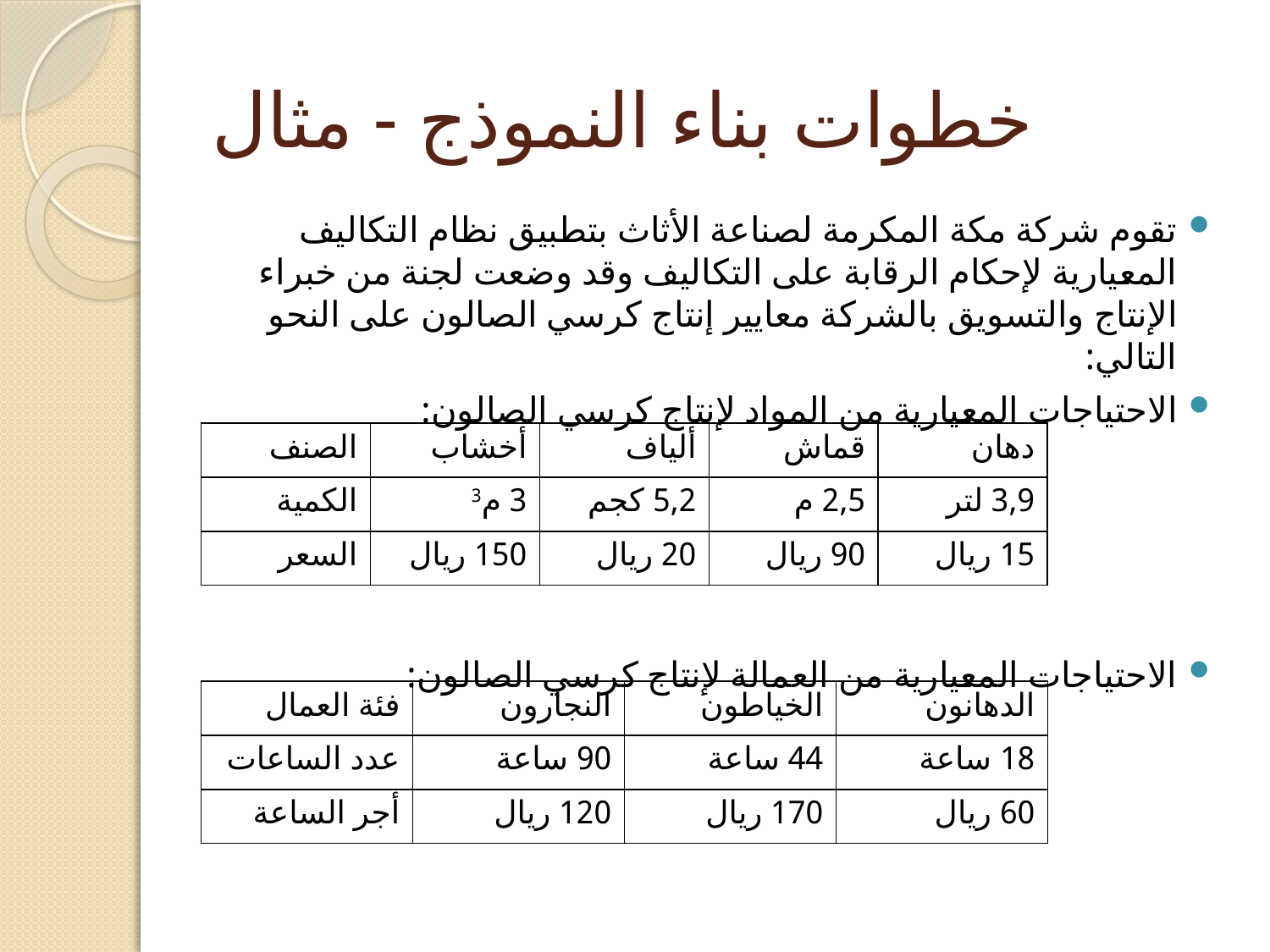

# خطوات بناء النموذج - مثال
تقوم شركة مكة المكرمة لصناعة الأثاث بتطبيق نظام التكاليف المعيارية لإحكام الرقابة على التكاليف وقد وضعت لجنة من خبراء الإنتاج والتسويق بالشركة معايير إنتاج كرسي الصالون على النحو التالي:
الاحتياجات المعيارية من المواد لإنتاج كرسي الصالون:

الاحتياجات المعيارية من العمالة لإنتاج كرسي الصالون:

| الصنف | أخشاب | ألياف | قماش | دهان |
| --- | --- | --- | --- | --- |
| الكمية | 3 م3 | 5,2 كجم | 2,5 م | 3,9 لتر |
| السعر | 150 ريال | 20 ريال | 90 ريال | 15 ريال |
| فئة العمال | النجارون | الخياطون | الدهانون |
| --- | --- | --- | --- |
| عدد الساعات | 90 ساعة | 44 ساعة | 18 ساعة |
| أجر الساعة | 120 ريال | 170 ريال | 60 ريال |